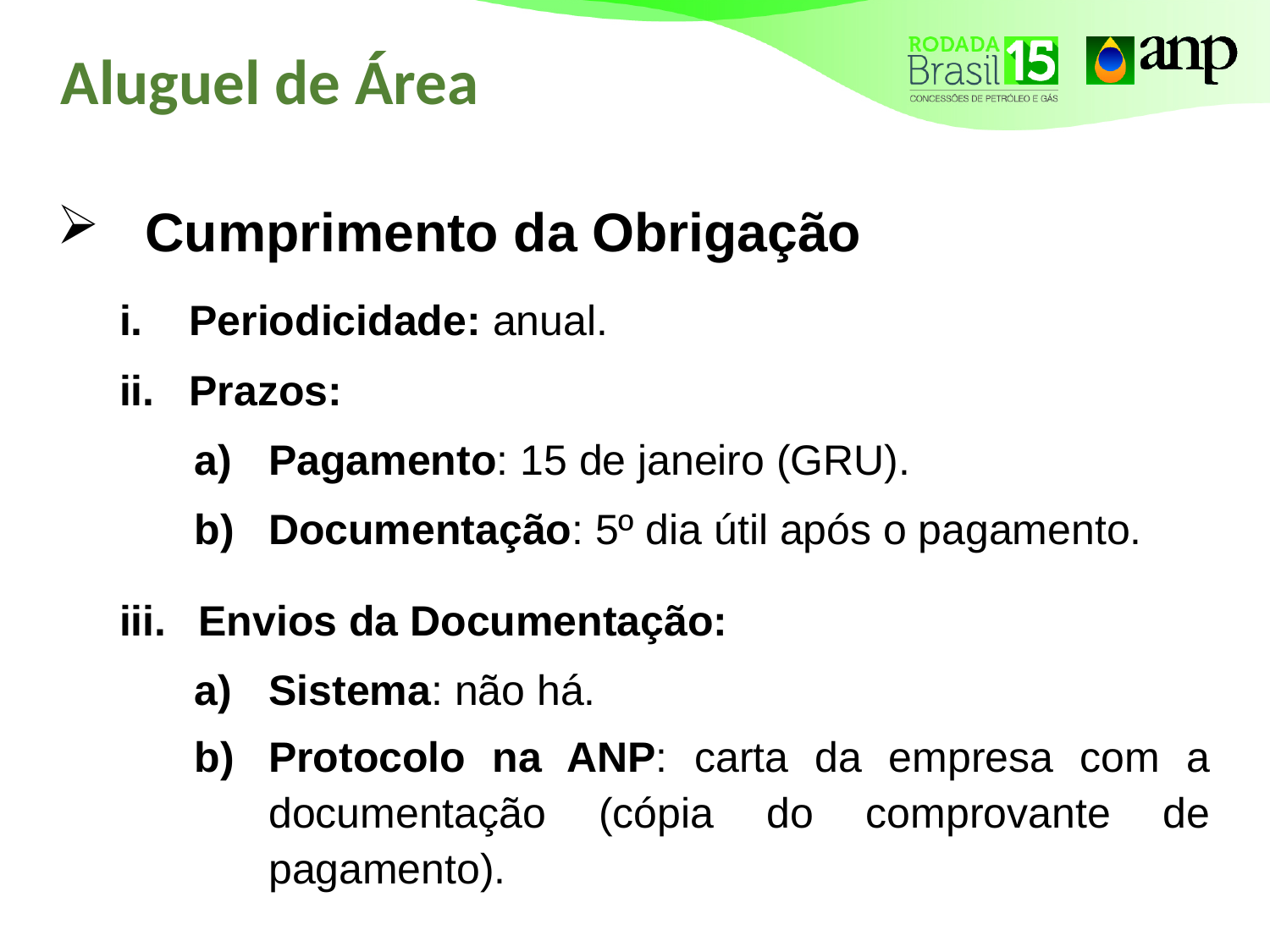

# Aluguel de Área
Cumprimento da Obrigação
Periodicidade: anual.
Prazos:
Pagamento: 15 de janeiro (GRU).
Documentação: 5º dia útil após o pagamento.
Envios da Documentação:
Sistema: não há.
Protocolo na ANP: carta da empresa com a documentação (cópia do comprovante de pagamento).